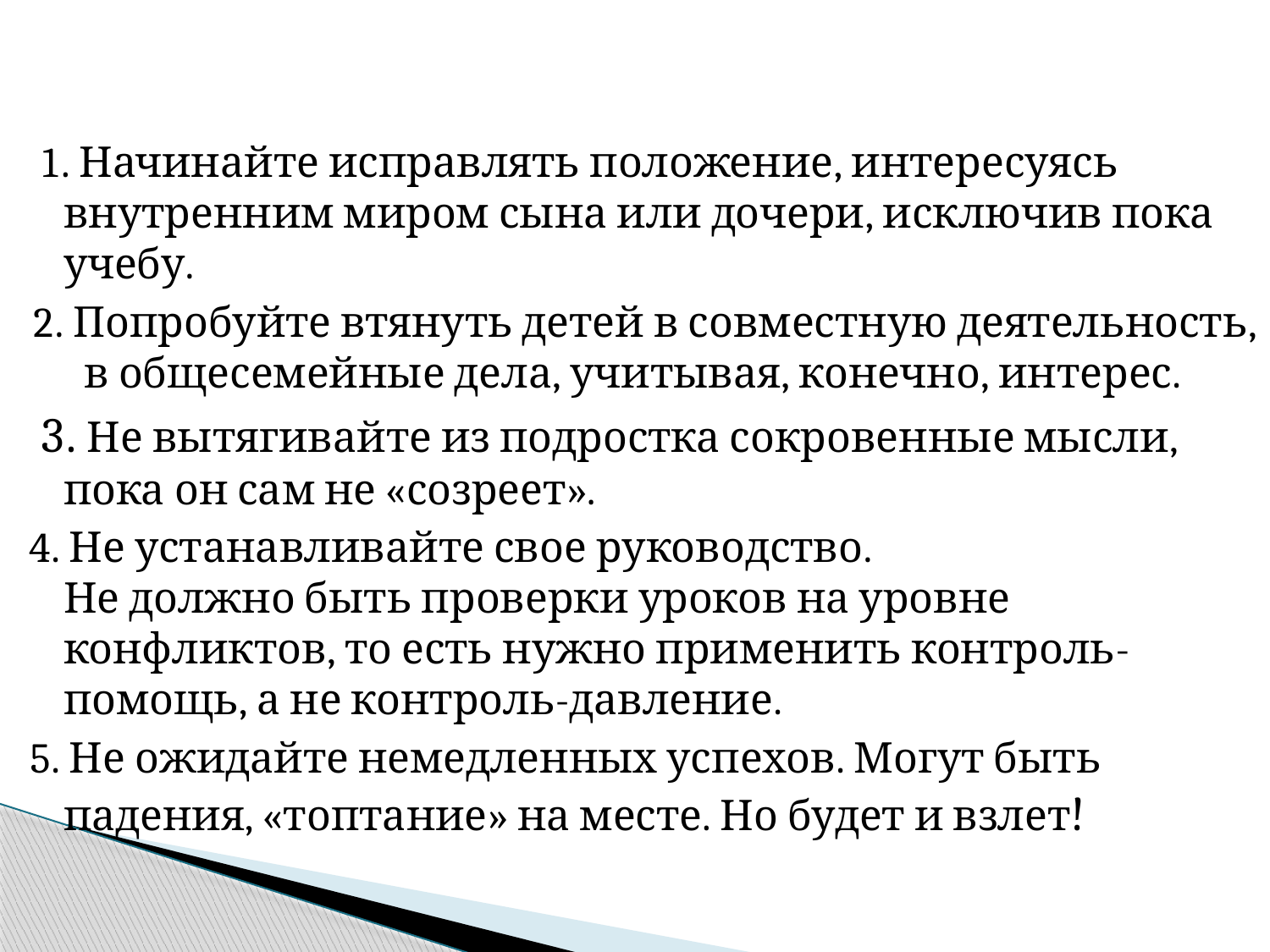

1. Начинайте исправлять положение, интересуясь внутренним миром сына или дочери, исключив пока  учебу.
  2. Попробуйте втянуть детей в совместную деятельность, в общесемейные дела, учитывая, конечно, интерес.
 3. Не вытягивайте из подростка сокровенные мысли, пока он сам не «созреет».
4. Не устанавливайте свое руководство.
Не должно быть проверки уроков на уровне конфликтов, то есть нужно применить контроль-помощь, а не контроль-давление.
5. Не ожидайте немедленных успехов. Могут быть падения, «топтание» на месте. Но будет и взлет!